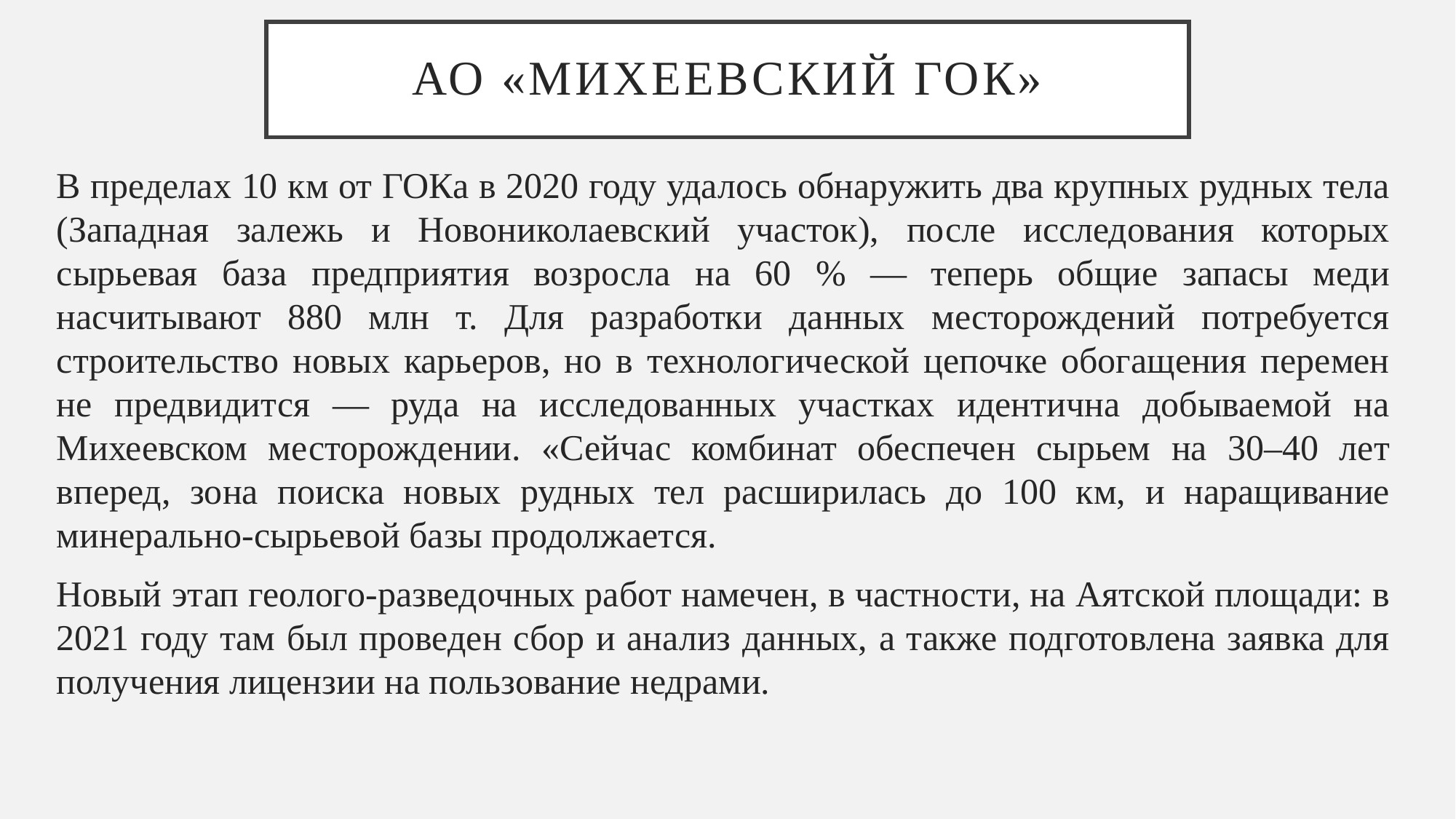

# АО «Михеевский ГОК»
В пределах 10 км от ГОКа в 2020 году удалось обнаружить два крупных рудных тела (Западная залежь и Новониколаевский участок), после исследования которых сырьевая база предприятия возросла на 60 % — теперь общие запасы меди насчитывают 880 млн т. Для разработки данных месторождений потребуется строительство новых карьеров, но в технологической цепочке обогащения перемен не предвидится — руда на исследованных участках идентична добываемой на Михеевском месторождении. «Сейчас комбинат обеспечен сырьем на 30–40 лет вперед, зона поиска новых рудных тел расширилась до 100 км, и наращивание минерально-сырьевой базы продолжается.
Новый этап геолого-разведочных работ намечен, в частности, на Аятской площади: в 2021 году там был проведен сбор и анализ данных, а также подготовлена заявка для получения лицензии на пользование недрами.